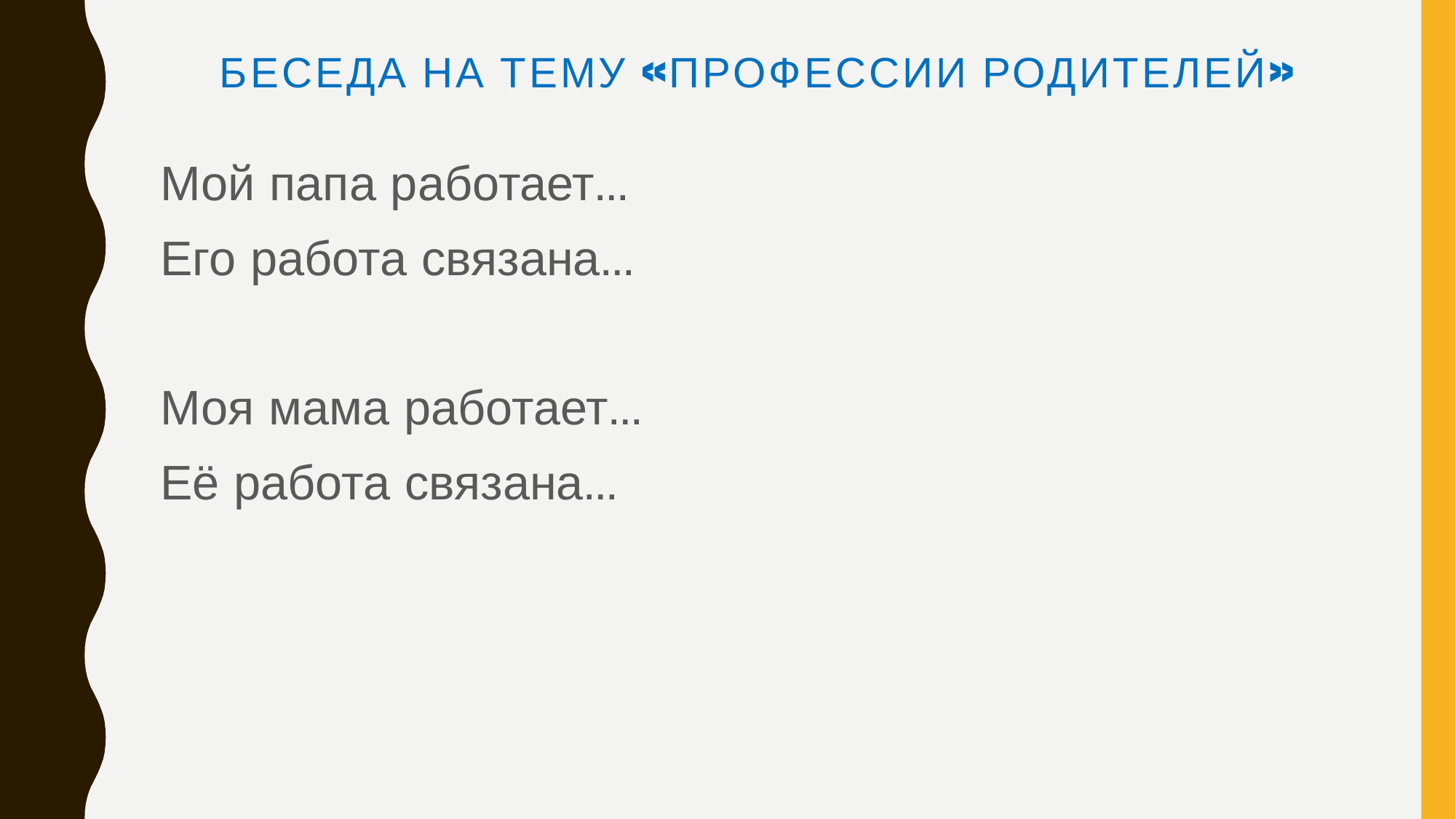

# Беседа на тему «Профессии родителей»
Мой папа работает…
Его работа связана…

Моя мама работает…
Её работа связана…